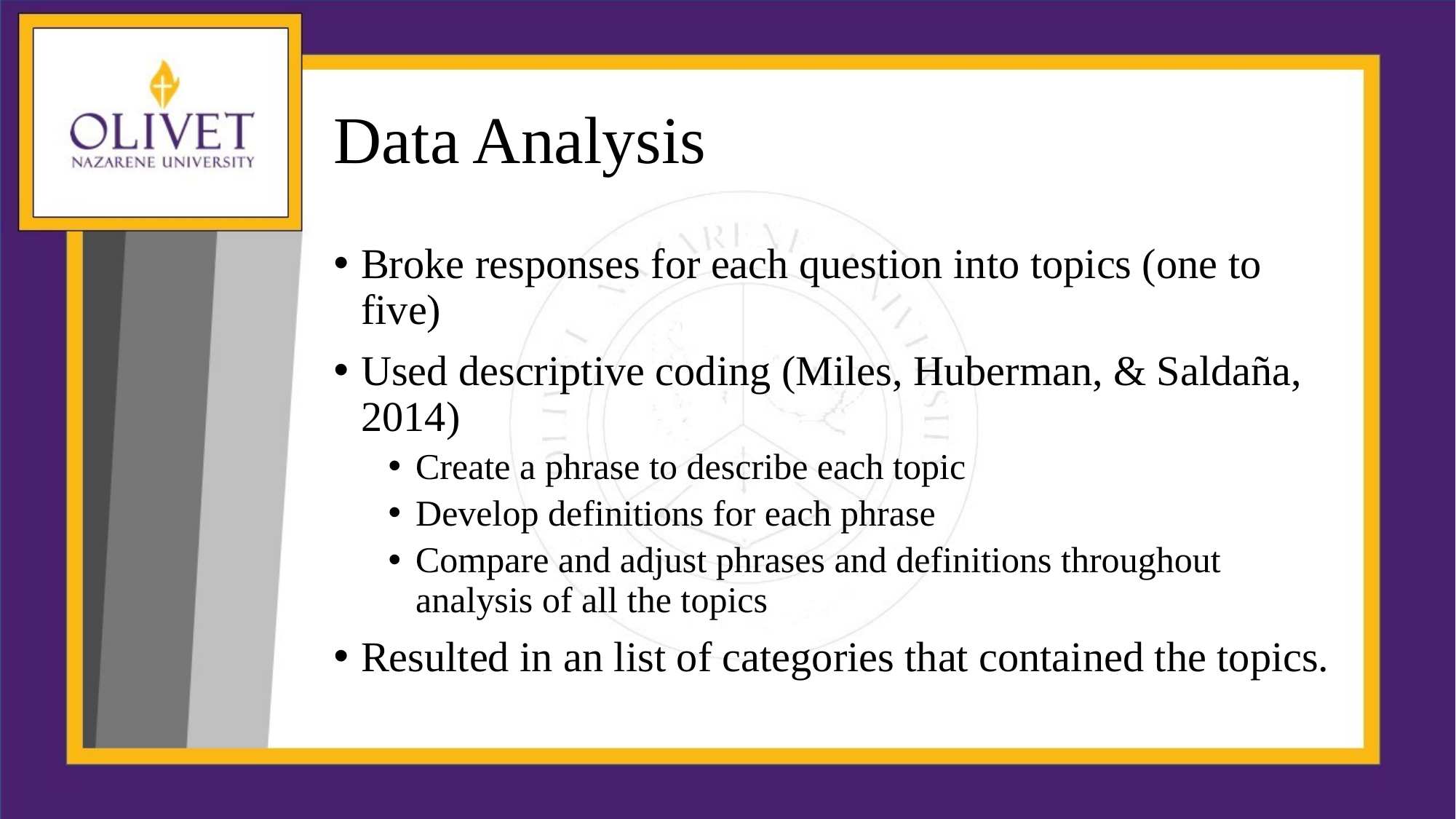

# Data Analysis
Broke responses for each question into topics (one to five)
Used descriptive coding (Miles, Huberman, & Saldaña, 2014)
Create a phrase to describe each topic
Develop definitions for each phrase
Compare and adjust phrases and definitions throughout analysis of all the topics
Resulted in an list of categories that contained the topics.